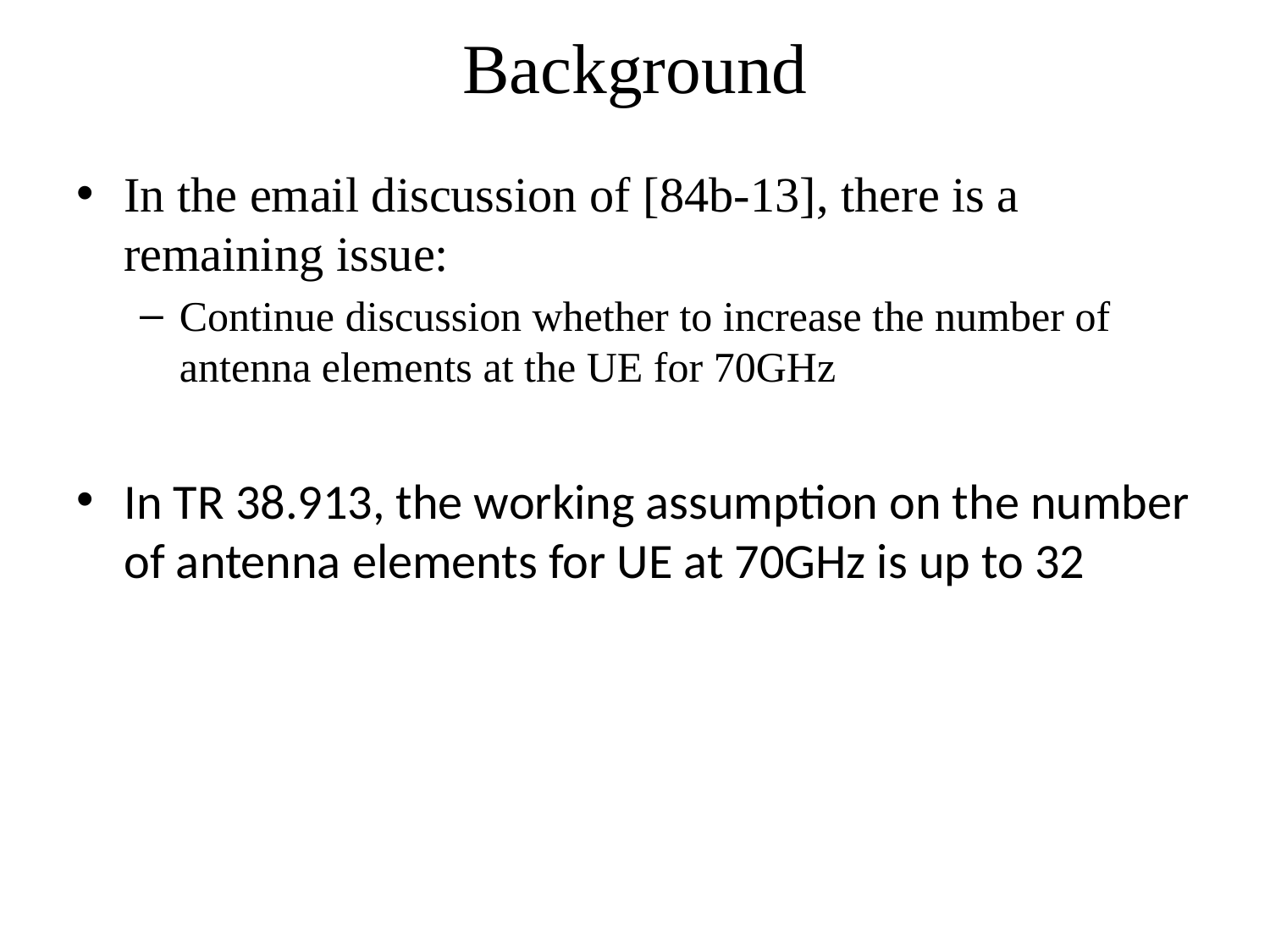

# Background
In the email discussion of [84b-13], there is a remaining issue:
Continue discussion whether to increase the number of antenna elements at the UE for 70GHz

In TR 38.913, the working assumption on the number of antenna elements for UE at 70GHz is up to 32